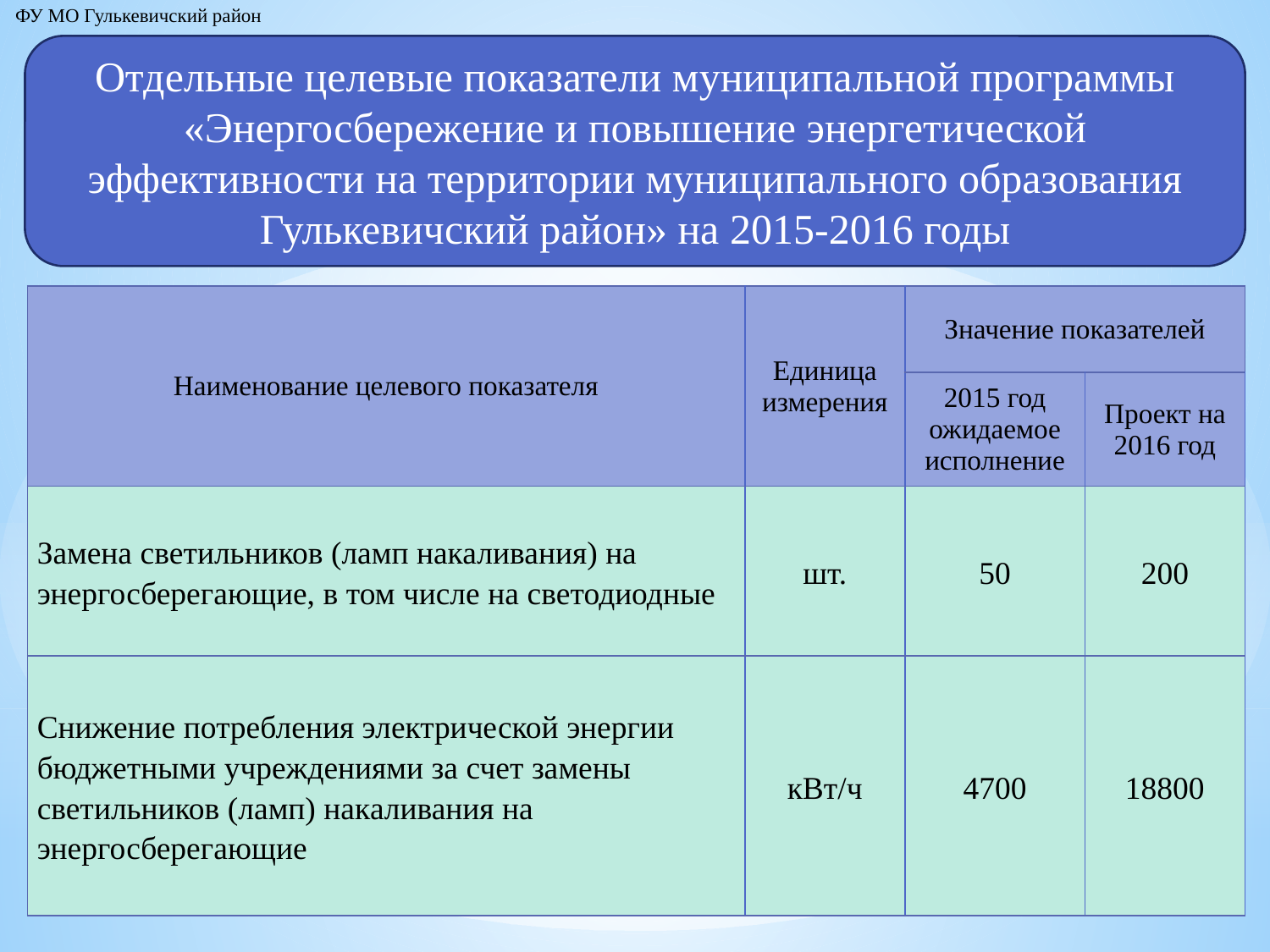

ФУ МО Гулькевичский район
Отдельные целевые показатели муниципальной программы «Энергосбережение и повышение энергетической эффективности на территории муниципального образования Гулькевичский район» на 2015-2016 годы
| Наименование целевого показателя | Единица измерения | Значение показателей |  |
| --- | --- | --- | --- |
|  |  | 2015 год ожидаемое исполнение | Проект на 2016 год |
| Замена светильников (ламп накаливания) на энергосберегающие, в том числе на светодиодные | шт. | 50 | 200 |
| Снижение потребления электрической энергии бюджетными учреждениями за счет замены светильников (ламп) накаливания на энергосберегающие | кВт/ч | 4700 | 18800 |